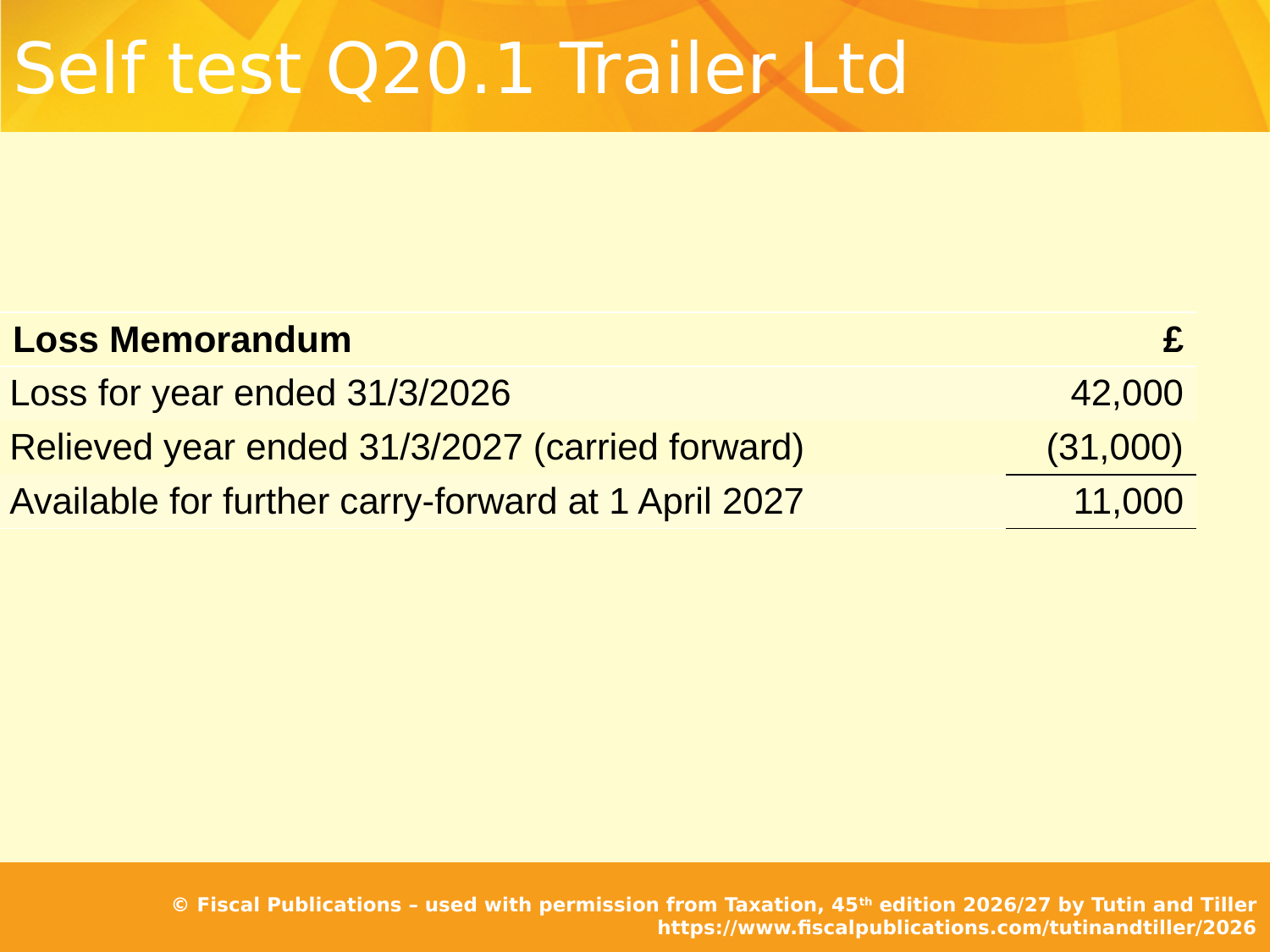

# Self test Q20.1 Trailer Ltd
| Loss Memorandum | £ |
| --- | --- |
| Loss for year ended 31/3/2026 | 42,000 |
| Relieved year ended 31/3/2027 (carried forward) | (31,000) |
| Available for further carry-forward at 1 April 2027 | 11,000 |